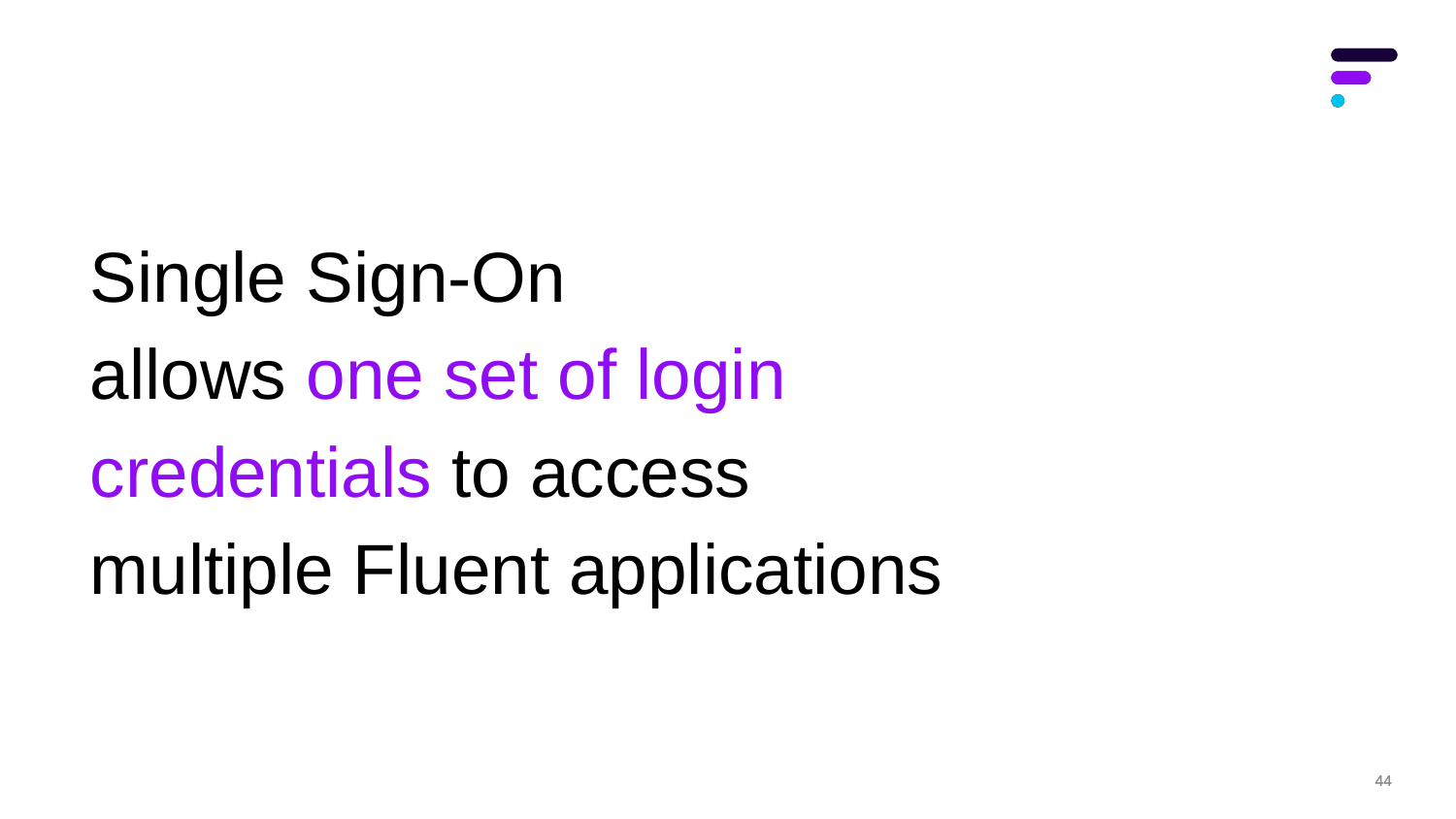

Single Sign-On
allows one set of login credentials to access
multiple Fluent applications